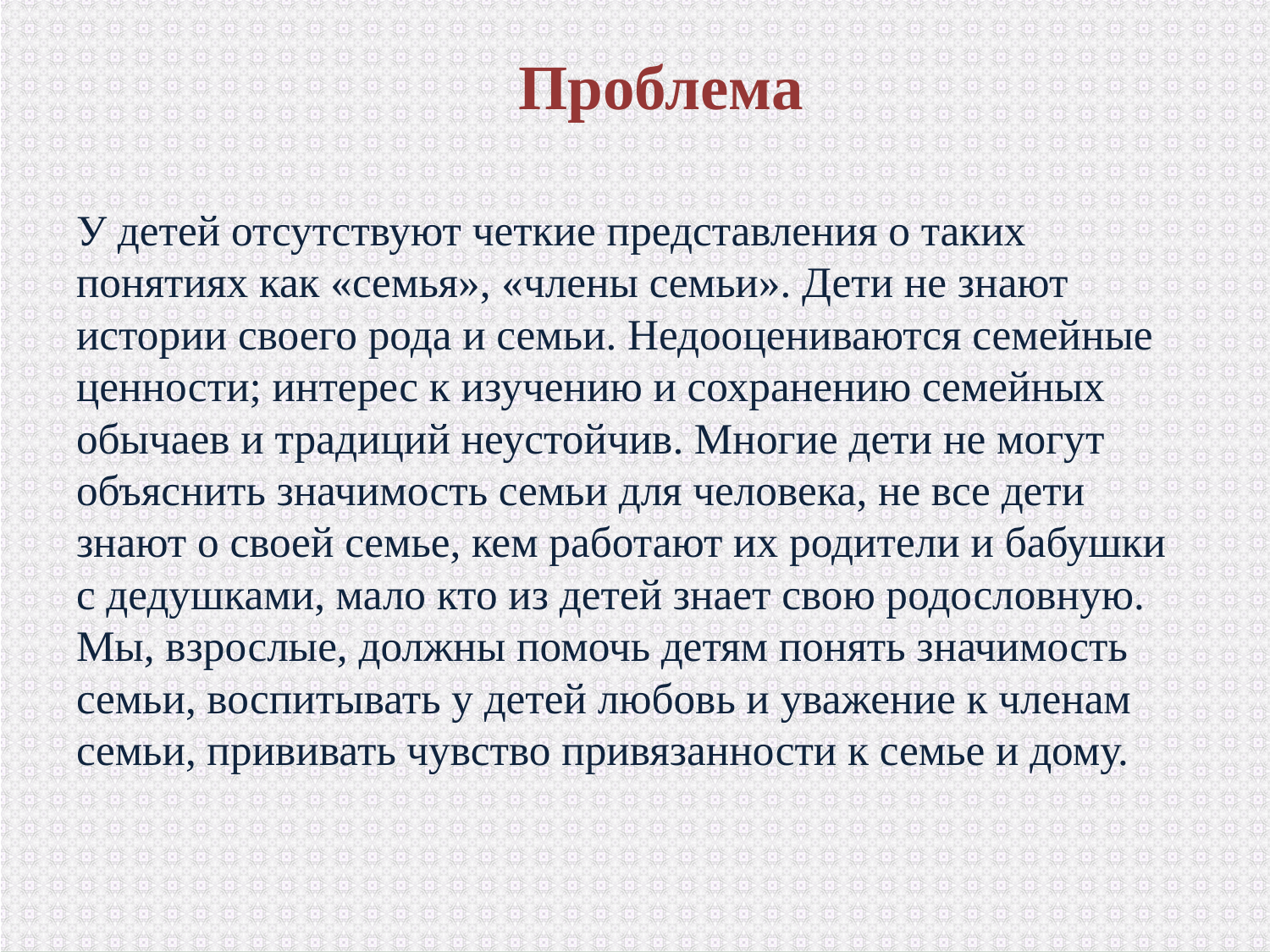

# Проблема
У детей отсутствуют четкие представления о таких понятиях как «семья», «члены семьи». Дети не знают истории своего рода и семьи. Недооцениваются семейные ценности; интерес к изучению и сохранению семейных обычаев и традиций неустойчив. Многие дети не могут объяснить значимость семьи для человека, не все дети знают о своей семье, кем работают их родители и бабушки с дедушками, мало кто из детей знает свою родословную.  Мы, взрослые, должны помочь детям понять значимость семьи, воспитывать у детей любовь и уважение к членам семьи, прививать чувство привязанности к семье и дому.